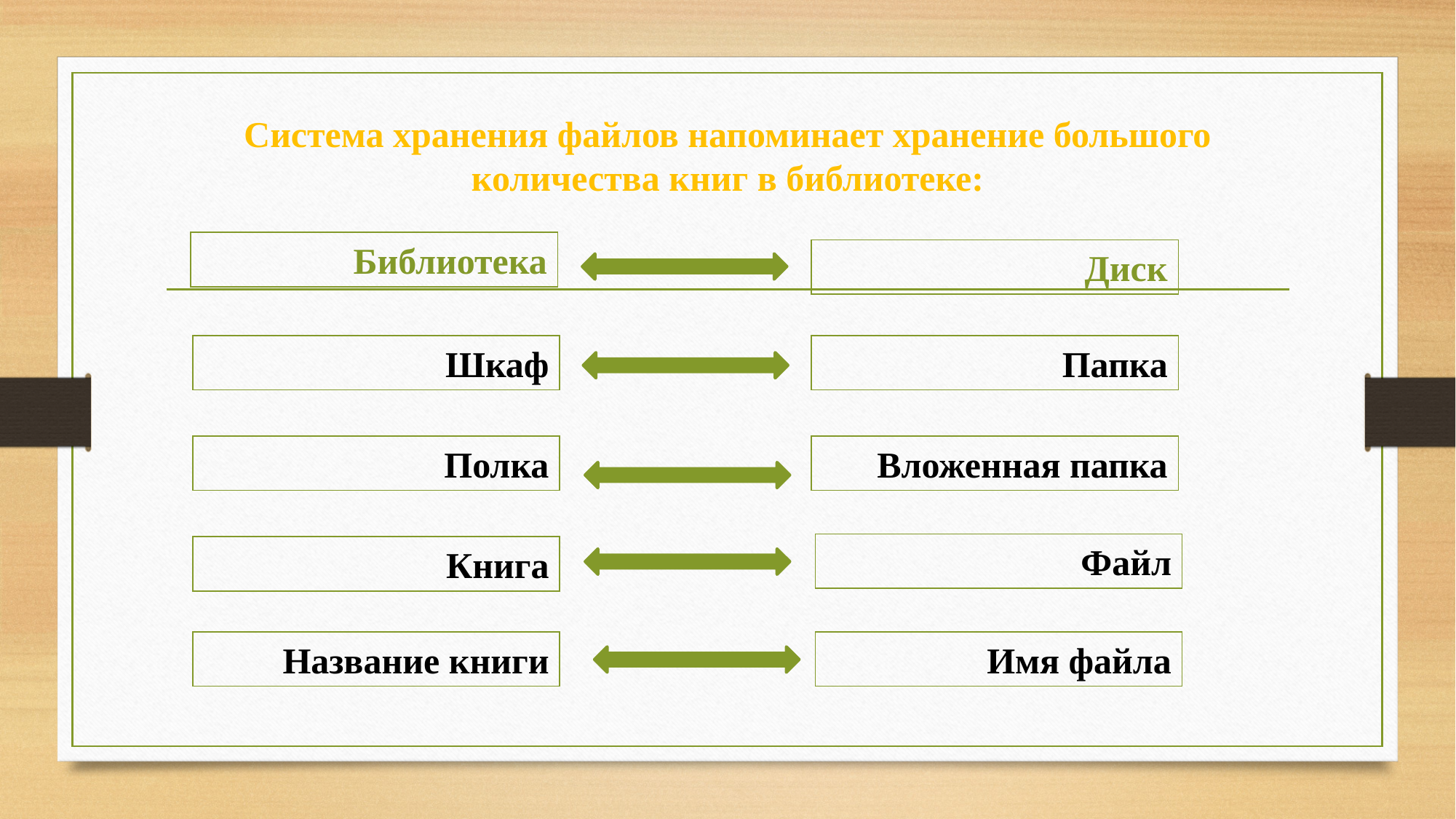

# Система хранения файлов напоминает хранение большого количества книг в библиотеке:
Библиотека
Диск
Шкаф
Папка
Полка
Вложенная папка
Файл
Книга
Название книги
Имя файла